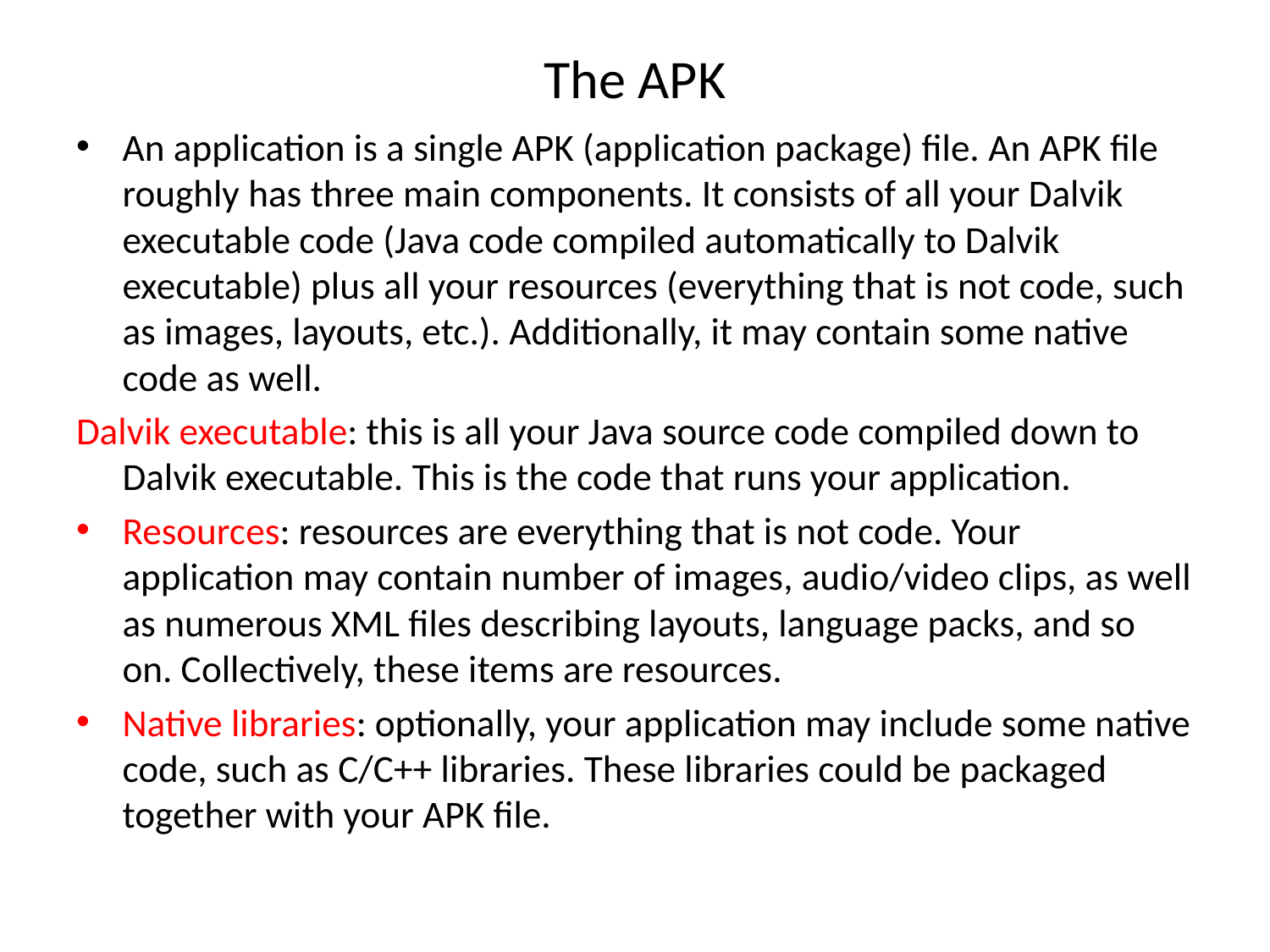

# The APK
An application is a single APK (application package) file. An APK file roughly has three main components. It consists of all your Dalvik executable code (Java code compiled automatically to Dalvik executable) plus all your resources (everything that is not code, such as images, layouts, etc.). Additionally, it may contain some native code as well.
Dalvik executable: this is all your Java source code compiled down to Dalvik executable. This is the code that runs your application.
Resources: resources are everything that is not code. Your application may contain number of images, audio/video clips, as well as numerous XML files describing layouts, language packs, and so on. Collectively, these items are resources.
Native libraries: optionally, your application may include some native code, such as C/C++ libraries. These libraries could be packaged together with your APK file.